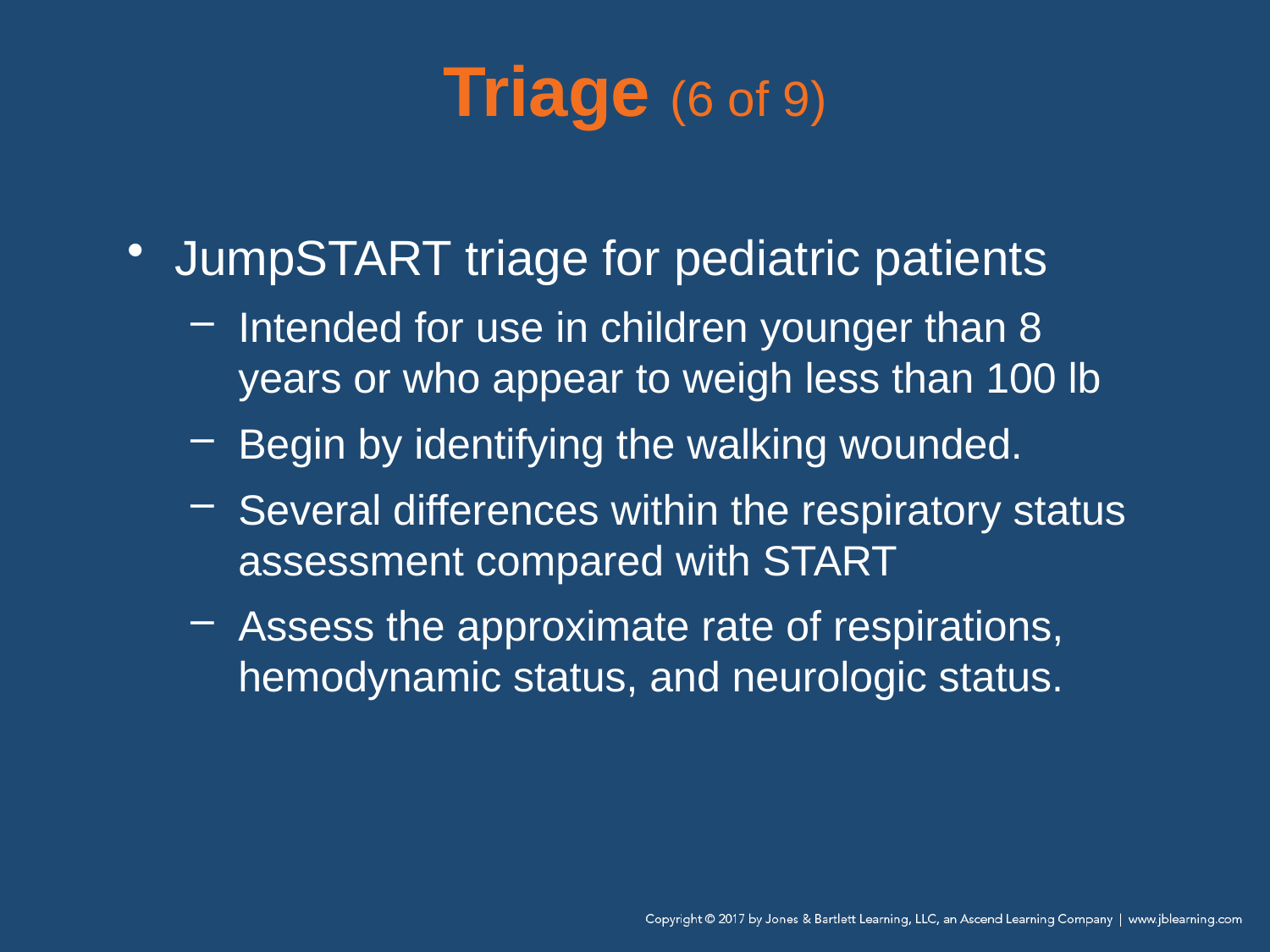

# Triage (6 of 9)
JumpSTART triage for pediatric patients
Intended for use in children younger than 8 years or who appear to weigh less than 100 lb
Begin by identifying the walking wounded.
Several differences within the respiratory status assessment compared with START
Assess the approximate rate of respirations, hemodynamic status, and neurologic status.